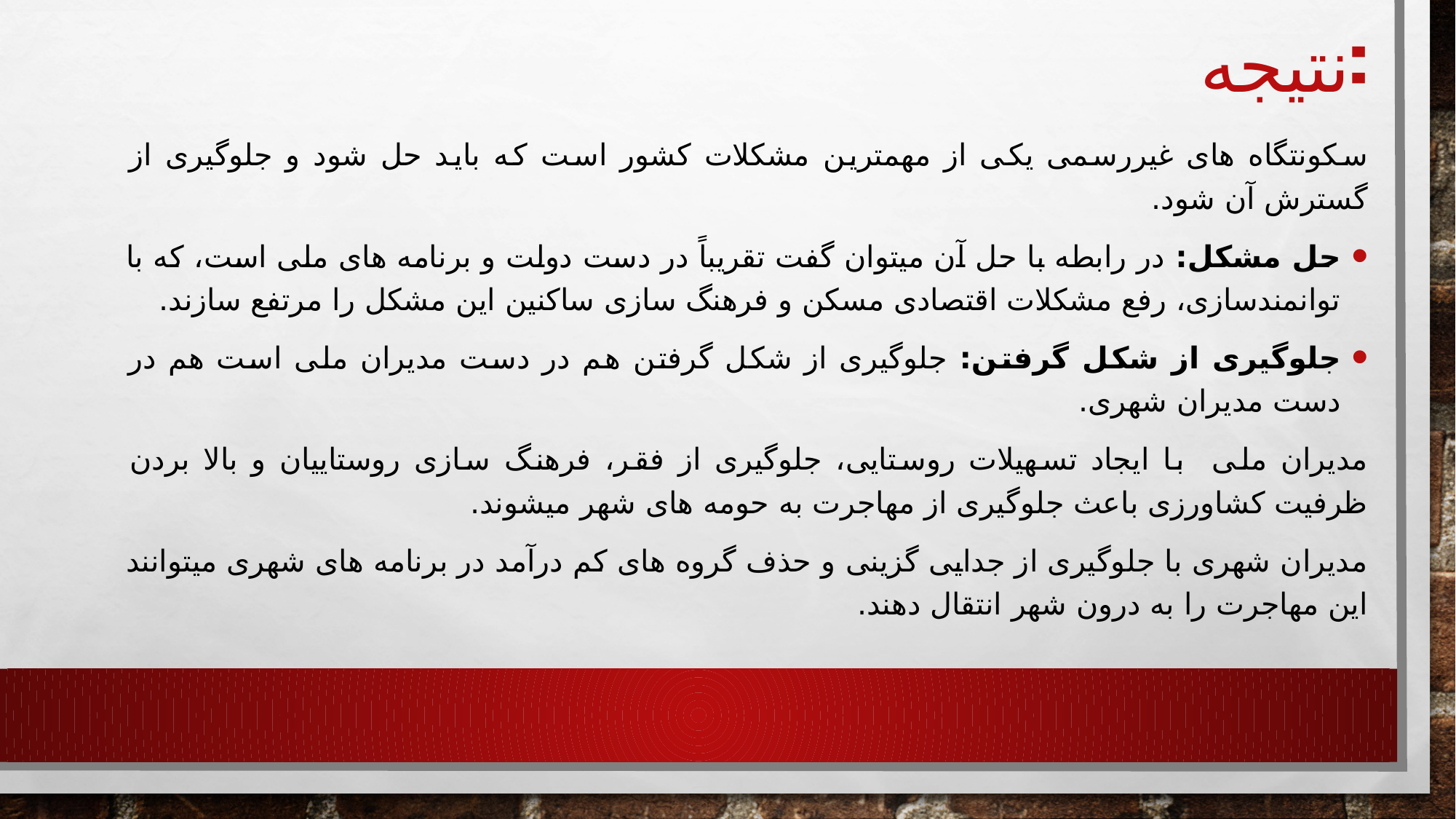

# نتیجه:
سکونتگاه های غیررسمی یکی از مهمترین مشکلات کشور است که باید حل شود و جلوگیری از گسترش آن شود.
حل مشکل: در رابطه با حل آن میتوان گفت تقریباً در دست دولت و برنامه های ملی است، که با توانمندسازی، رفع مشکلات اقتصادی مسکن و فرهنگ سازی ساکنین این مشکل را مرتفع سازند.
جلوگیری از شکل گرفتن: جلوگیری از شکل گرفتن هم در دست مدیران ملی است هم در دست مدیران شهری.
مدیران ملی  با ایجاد تسهیلات روستایی، جلوگیری از فقر، فرهنگ سازی روستاییان و بالا بردن ظرفیت کشاورزی باعث جلوگیری از مهاجرت به حومه های شهر میشوند.
مدیران شهری با جلوگیری از جدایی گزینی و حذف گروه های کم درآمد در برنامه های شهری میتوانند این مهاجرت را به درون شهر انتقال دهند.